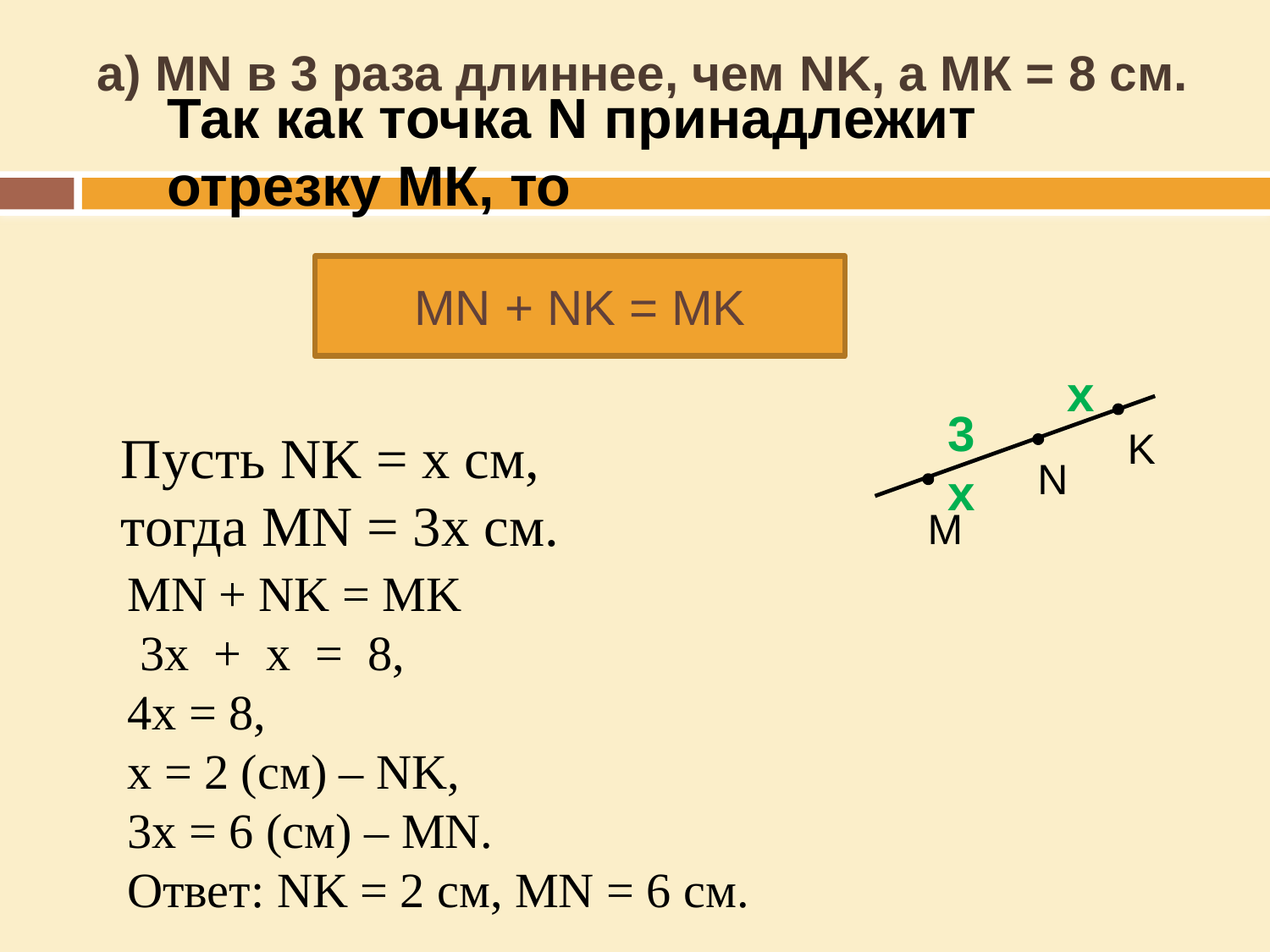

# а) MN в 3 раза длиннее, чем NK, а МК = 8 см.
Так как точка N принадлежит отрезку МК, то
MN + NK = MK
х
3х

Пусть NK = х см,
тогда MN = 3x см.
K

N

M
MN + NK = MK
 3х  +  х  =  8,
4х = 8,
х = 2 (см) – NK,
3х = 6 (см) – MN.
Ответ: NK = 2 см, MN = 6 см.